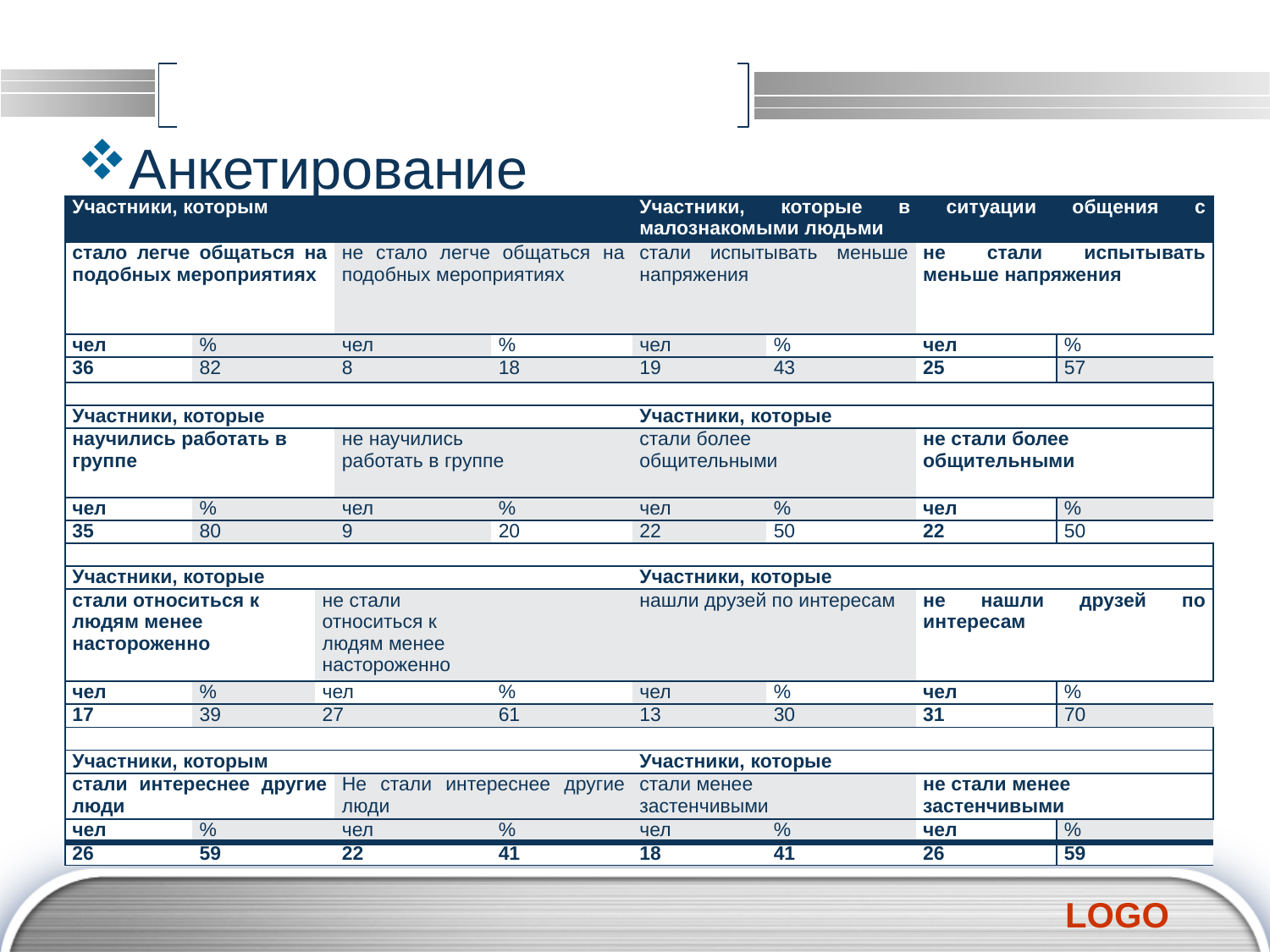

#
Анкетирование

| Участники, которым |  |  |  |  | Участники, которые в ситуации общения с малознакомыми людьми |  |  |  |
| --- | --- | --- | --- | --- | --- | --- | --- | --- |
| стало легче общаться на подобных мероприятиях |  |  | не стало легче общаться на подобных мероприятиях |  | стали испытывать меньше напряжения |  | не стали испытывать меньше напряжения |  |
| чел | % |  | чел | % | чел | % | чел | % |
| 36 | 82 |  | 8 | 18 | 19 | 43 | 25 | 57 |
|  |  |  |  |  |  |  |  |  |
| Участники, которые |  |  |  |  | Участники, которые |  |  |  |
| научились работать в группе |  |  | не научились работать в группе |  | стали более общительными |  | не стали более общительными |  |
| чел | % |  | чел | % | чел | % | чел | % |
| 35 | 80 |  | 9 | 20 | 22 | 50 | 22 | 50 |
|  |  |  |  |  |  |  |  |  |
| Участники, которые |  |  |  |  | Участники, которые |  |  |  |
| стали относиться к людям менее настороженно |  | не стали относиться к людям менее настороженно |  |  | нашли друзей по интересам |  | не нашли друзей по интересам |  |
| чел | % | чел |  | % | чел | % | чел | % |
| 17 | 39 | 27 |  | 61 | 13 | 30 | 31 | 70 |
|  |  |  |  |  |  |  |  |  |
| Участники, которым |  |  |  |  | Участники, которые |  |  |  |
| стали интереснее другие люди |  |  | Не стали интереснее другие люди |  | стали менее застенчивыми |  | не стали менее застенчивыми |  |
| чел | % |  | чел | % | чел | % | чел | % |
| 26 | 59 |  | 22 | 41 | 18 | 41 | 26 | 59 |